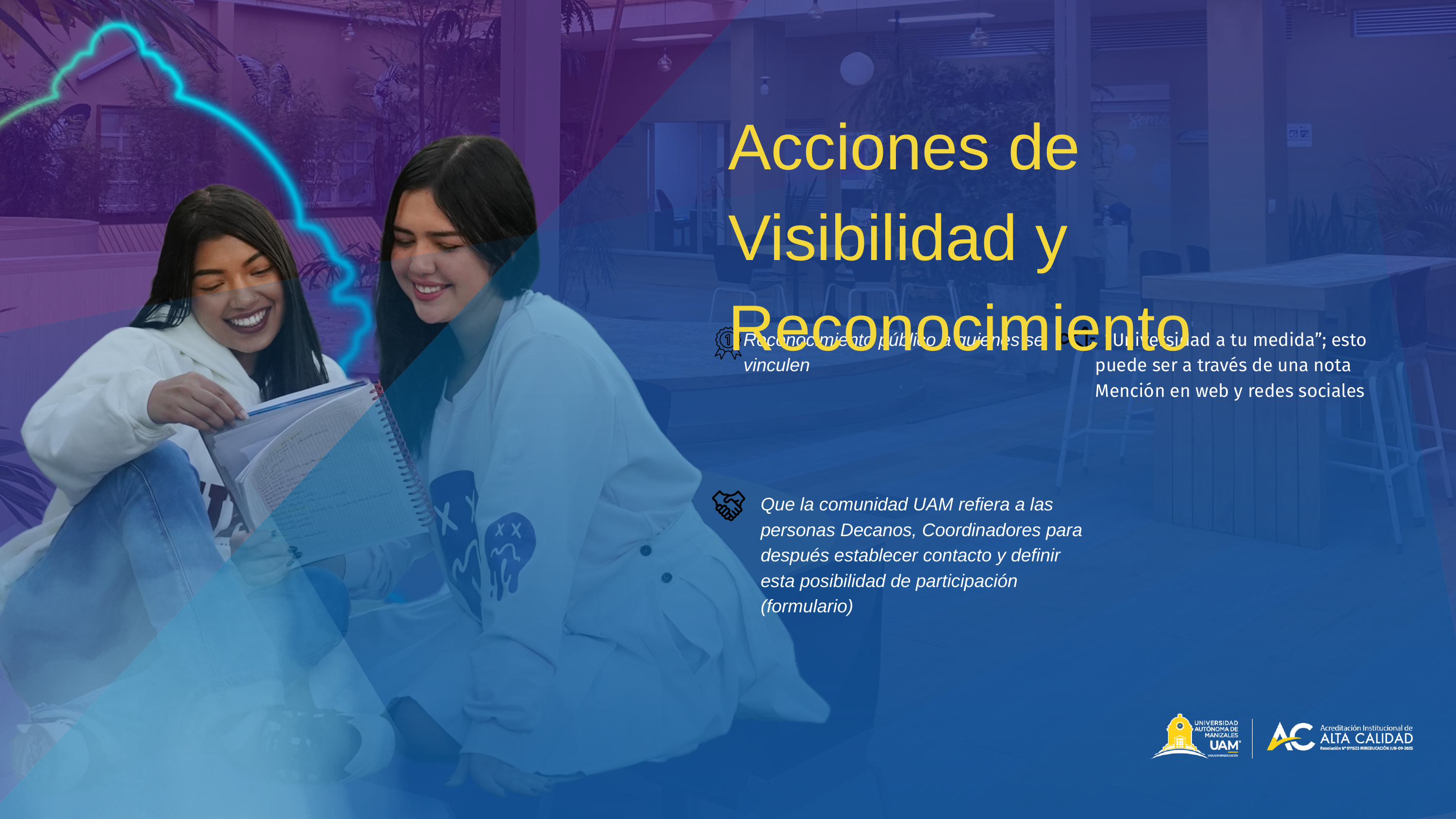

Acciones de Visibilidad y Reconocimiento

Reconocimiento público a quienes se vinculen
  “Universidad a tu medida”; esto puede ser a través de una nota Mención en web y redes sociales
Que la comunidad UAM refiera a las personas Decanos, Coordinadores para después establecer contacto y definir esta posibilidad de participación (formulario)